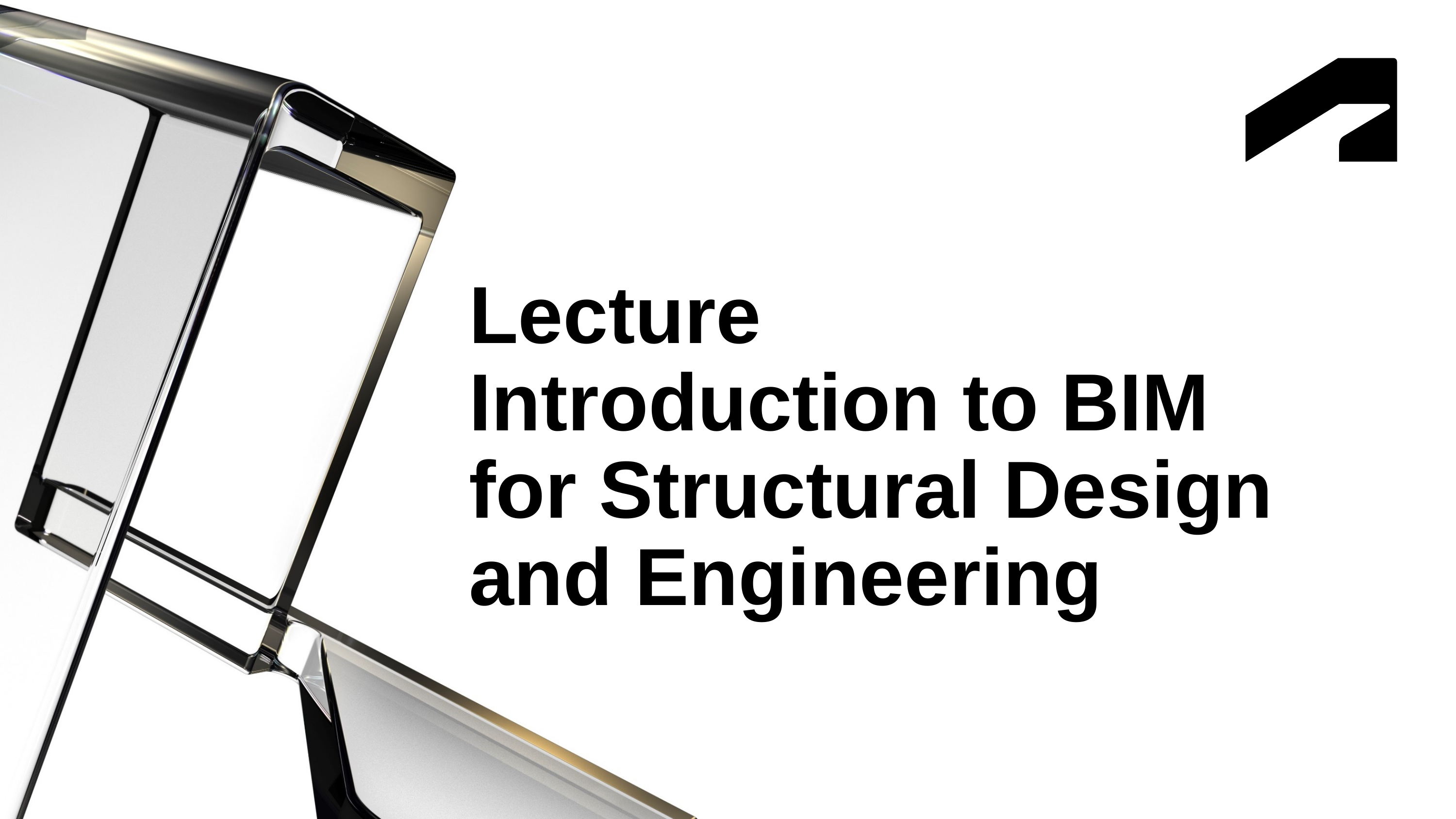

# Lecture Introduction to BIM for Structural Design and Engineering